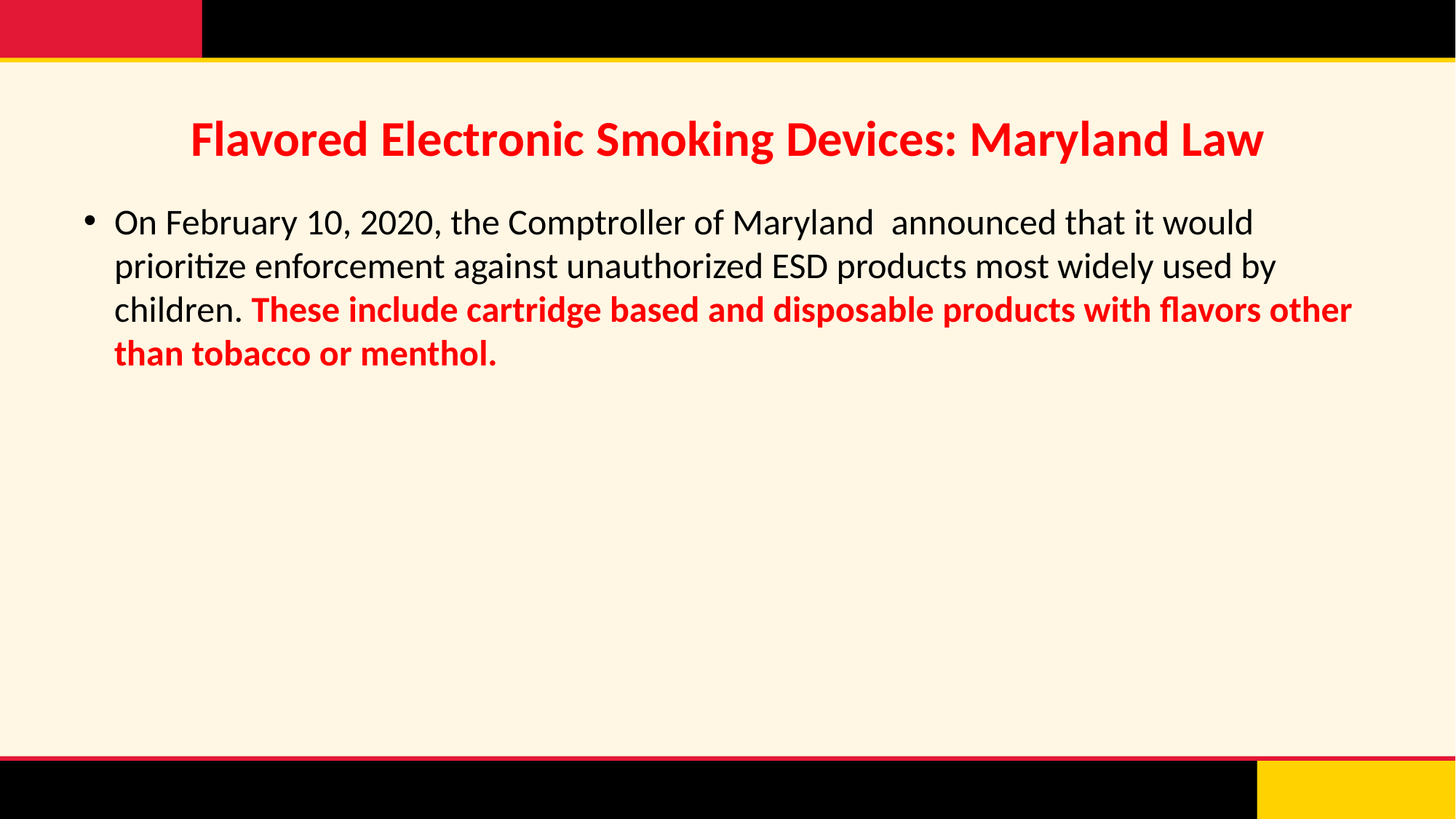

# Flavored Electronic Smoking Devices: Maryland Law
On February 10, 2020, the Comptroller of Maryland  announced that it would prioritize enforcement against unauthorized ESD products most widely used by children. These include cartridge based and disposable products with flavors other than tobacco or menthol.